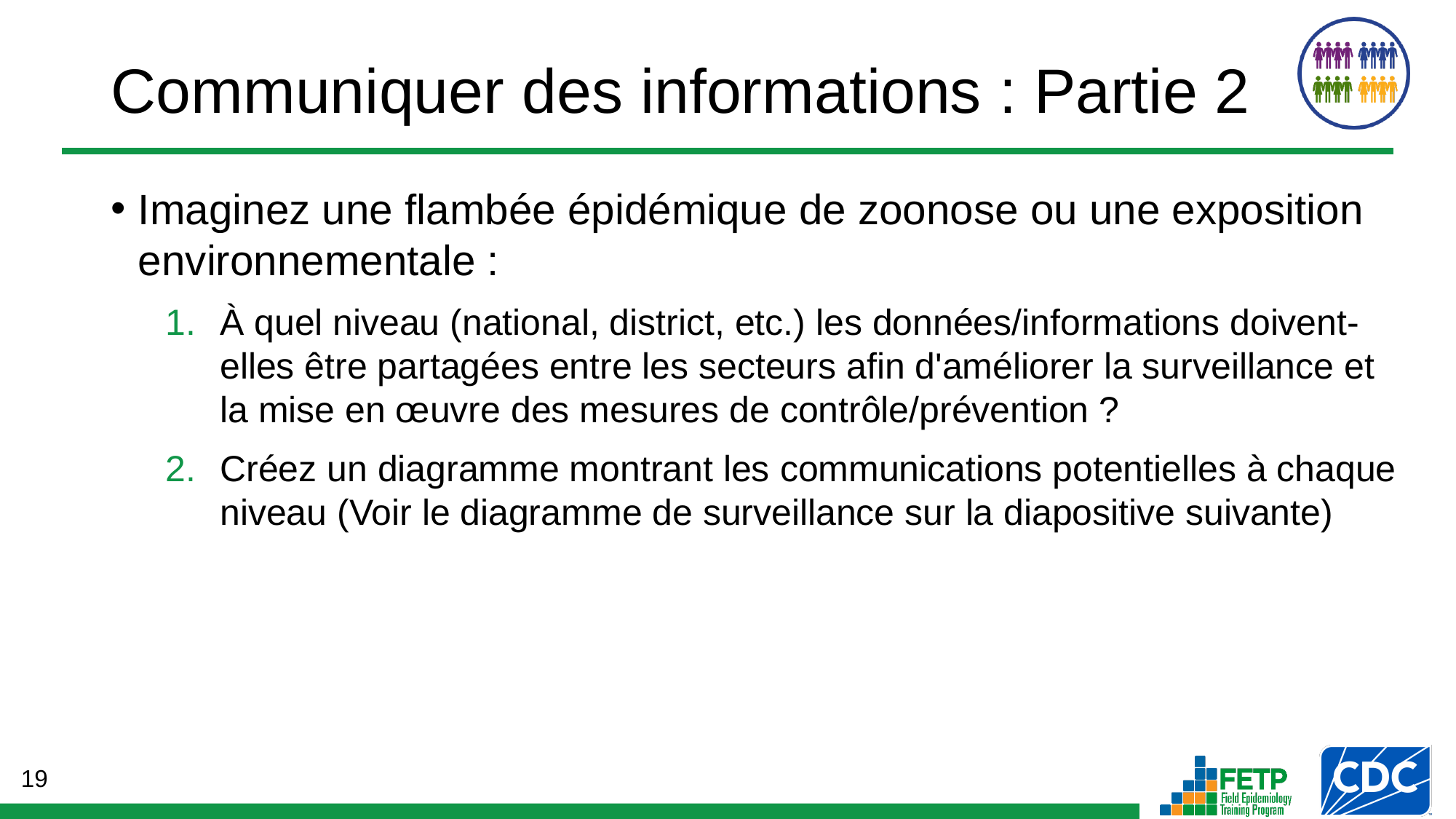

# Communiquer des informations : Partie 2
Imaginez une flambée épidémique de zoonose ou une exposition environnementale :
À quel niveau (national, district, etc.) les données/informations doivent-elles être partagées entre les secteurs afin d'améliorer la surveillance et la mise en œuvre des mesures de contrôle/prévention ?
Créez un diagramme montrant les communications potentielles à chaque niveau (Voir le diagramme de surveillance sur la diapositive suivante)